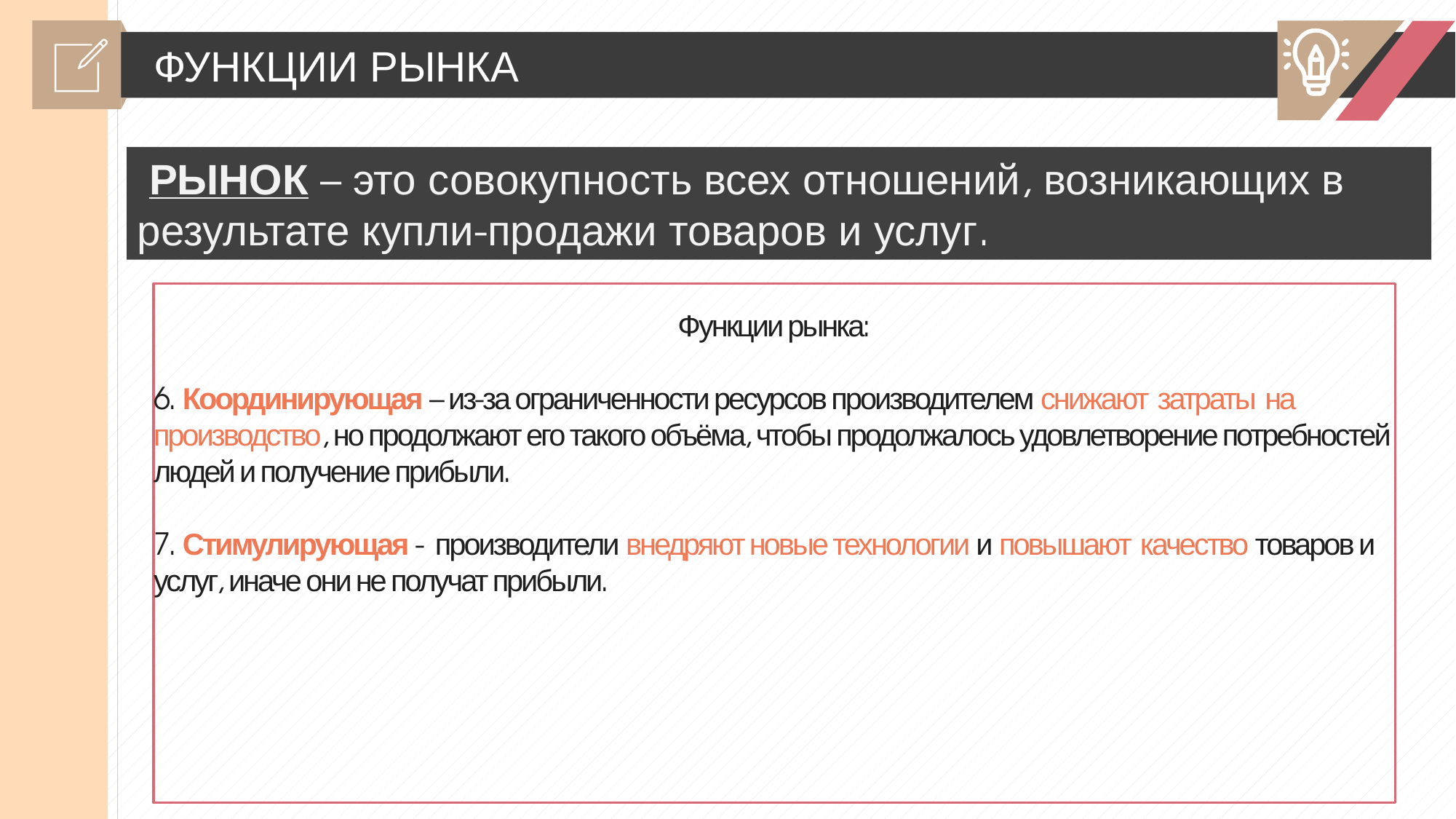

ФУНКЦИИ РЫНКА

 РЫНОК – это совокупность всех отношений, возникающих в результате купли-продажи товаров и услуг.
Функции рынка:

6. Координирующая – из-за ограниченности ресурсов производителем снижают затраты на производство, но продолжают его такого объёма, чтобы продолжалось удовлетворение потребностей людей и получение прибыли.

7. Стимулирующая -  производители внедряют новые технологии и повышают качество товаров и услуг, иначе они не получат прибыли.